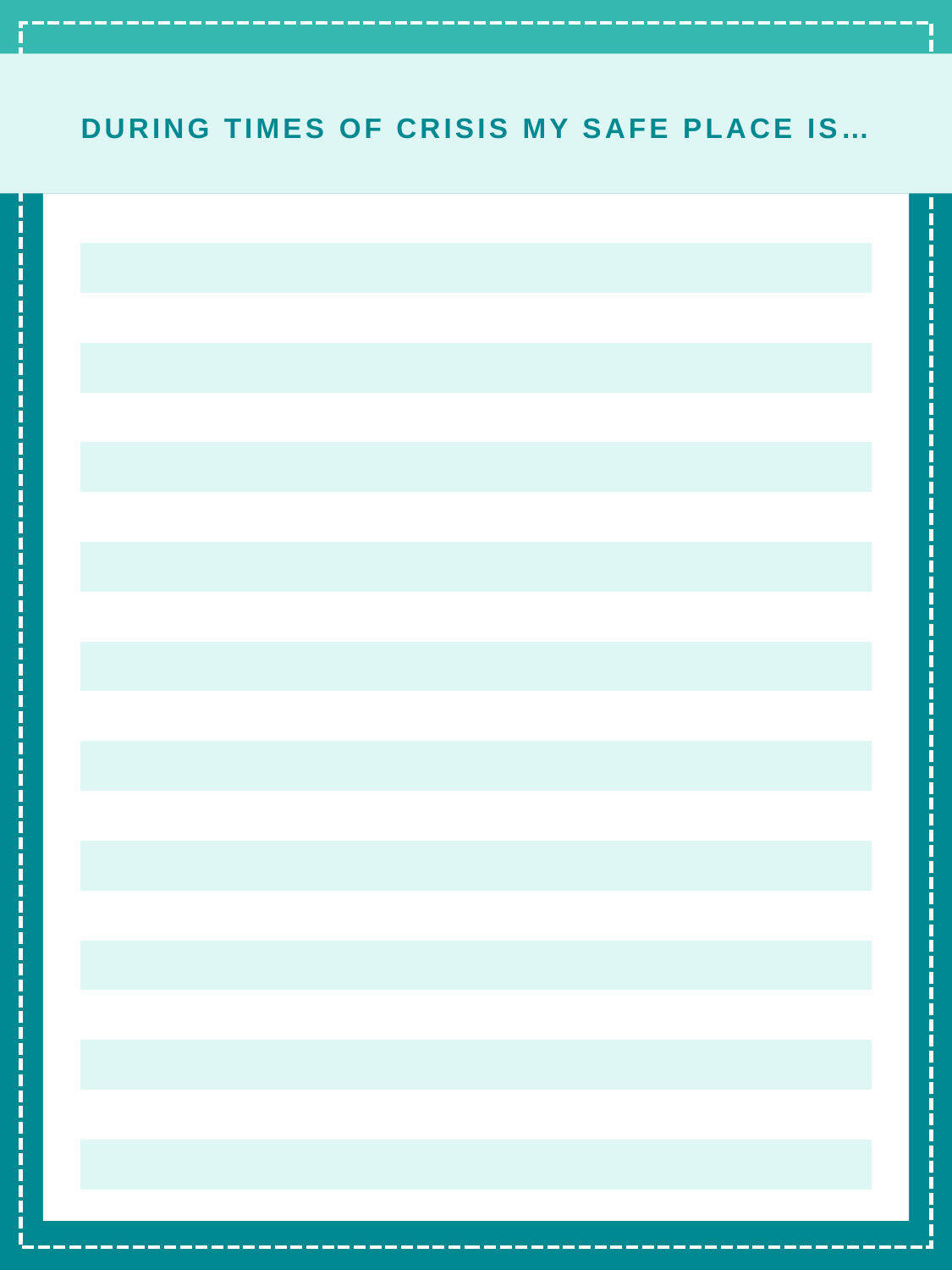

DURING TIMES OF CRISIS MY SAFE PLACE IS…

|  |
| --- |
|  |
|  |
|  |
|  |
|  |
|  |
|  |
|  |
|  |
|  |
|  |
|  |
|  |
|  |
|  |
|  |
|  |
|  |